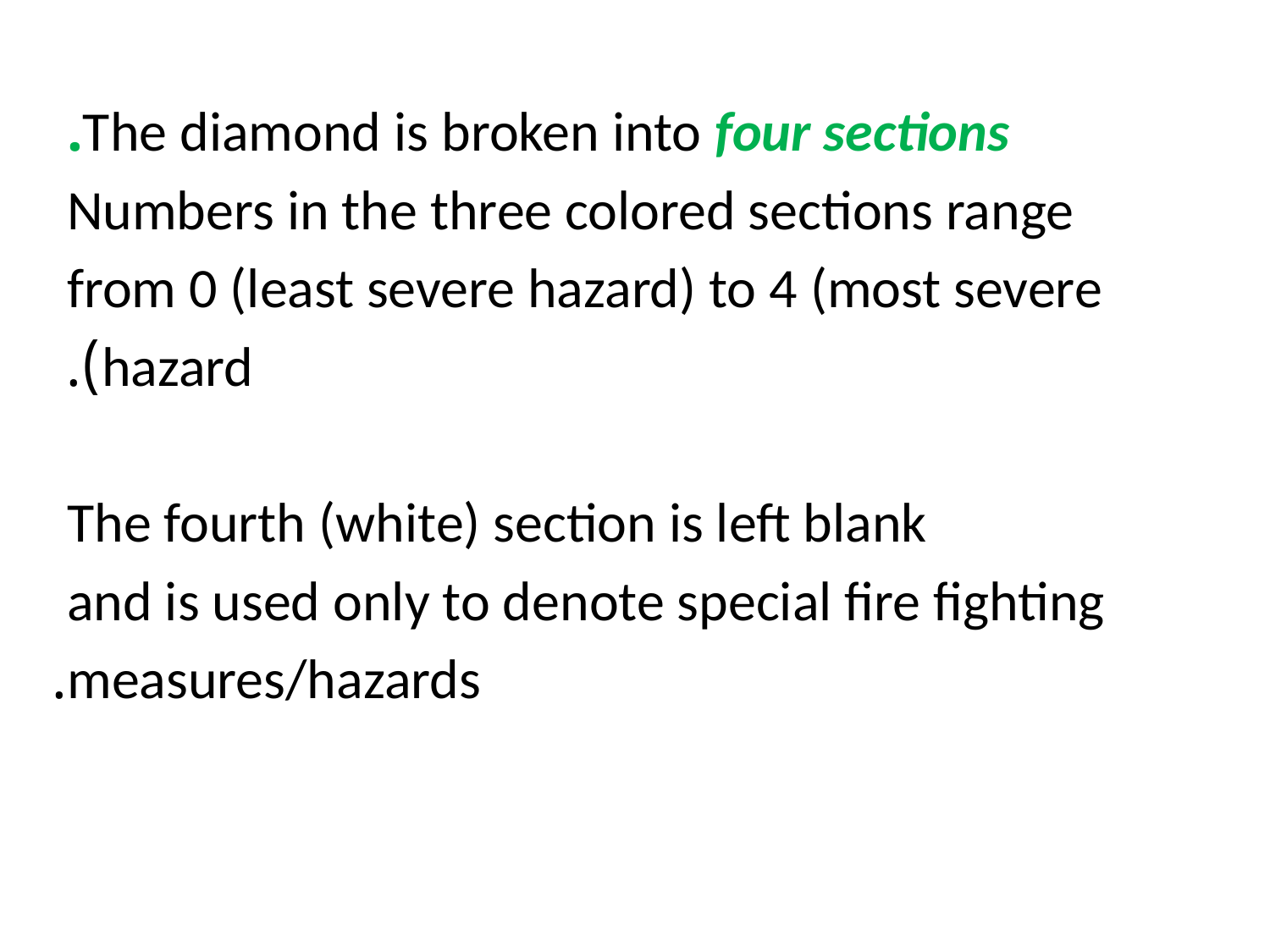

The diamond is broken into four sections.
Numbers in the three colored sections range
from 0 (least severe hazard) to 4 (most severe
hazard).

The fourth (white) section is left blank
and is used only to denote special fire fighting
measures/hazards.